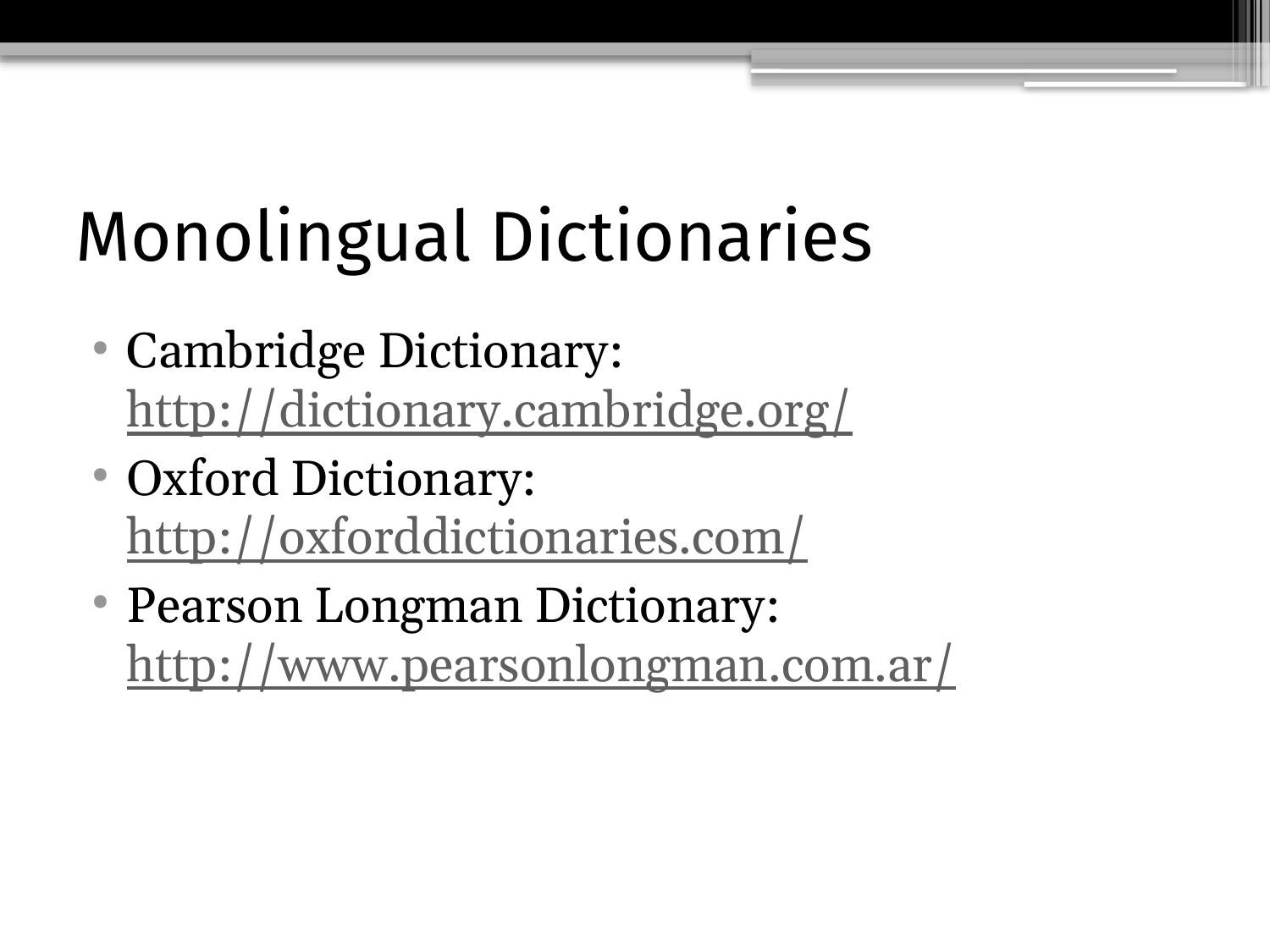

# Monolingual Dictionaries
Cambridge Dictionary: http://dictionary.cambridge.org/
Oxford Dictionary: http://oxforddictionaries.com/
Pearson Longman Dictionary: http://www.pearsonlongman.com.ar/